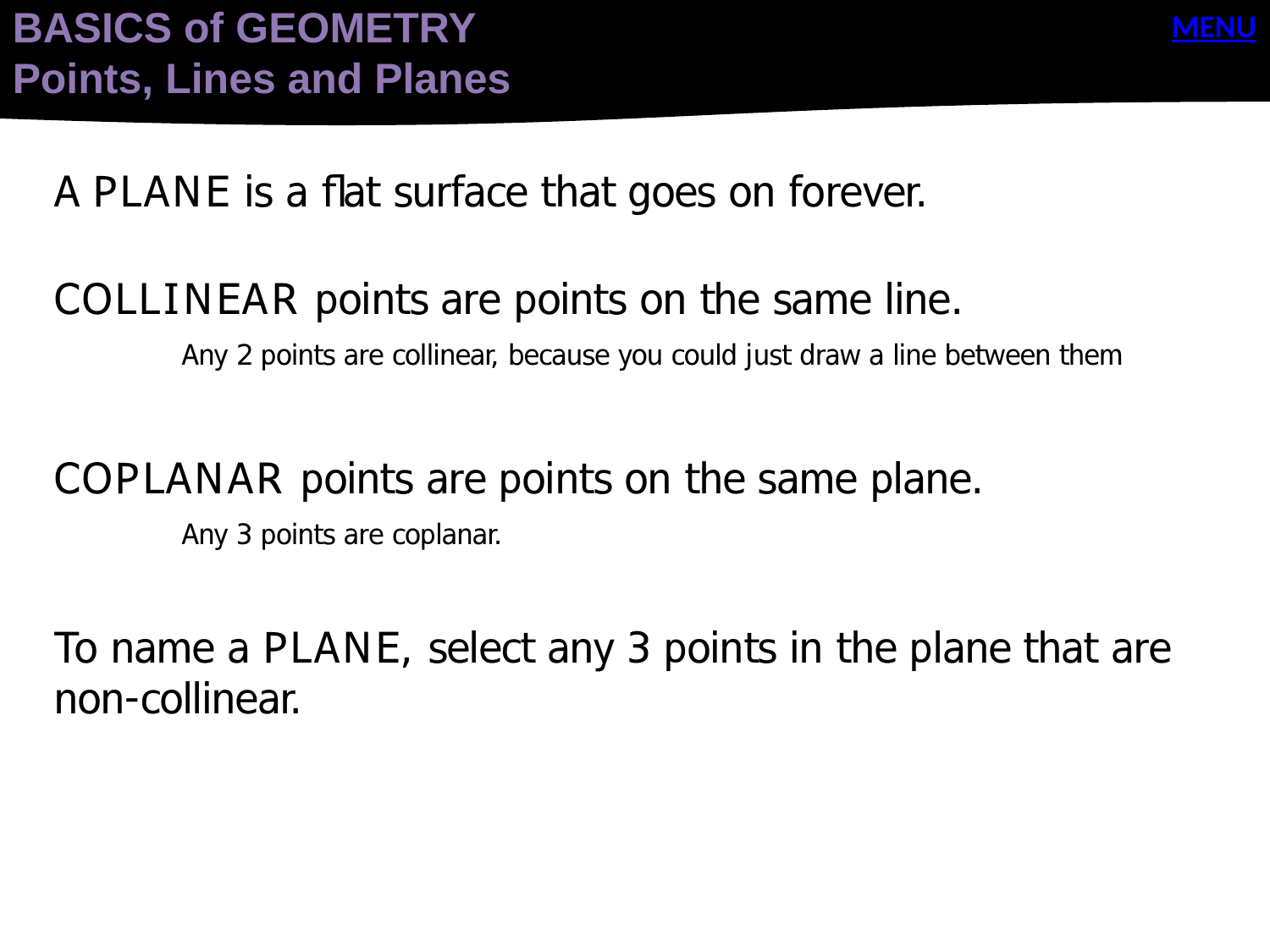

BASICS of GEOMETRY
Points, Lines and Planes
MENU
A PLANE is a flat surface that goes on forever.
COLLINEAR points are points on the same line.
	Any 2 points are collinear, because you could just draw a line between them
COPLANAR points are points on the same plane.
	Any 3 points are coplanar.
To name a PLANE, select any 3 points in the plane that are 	non-collinear.